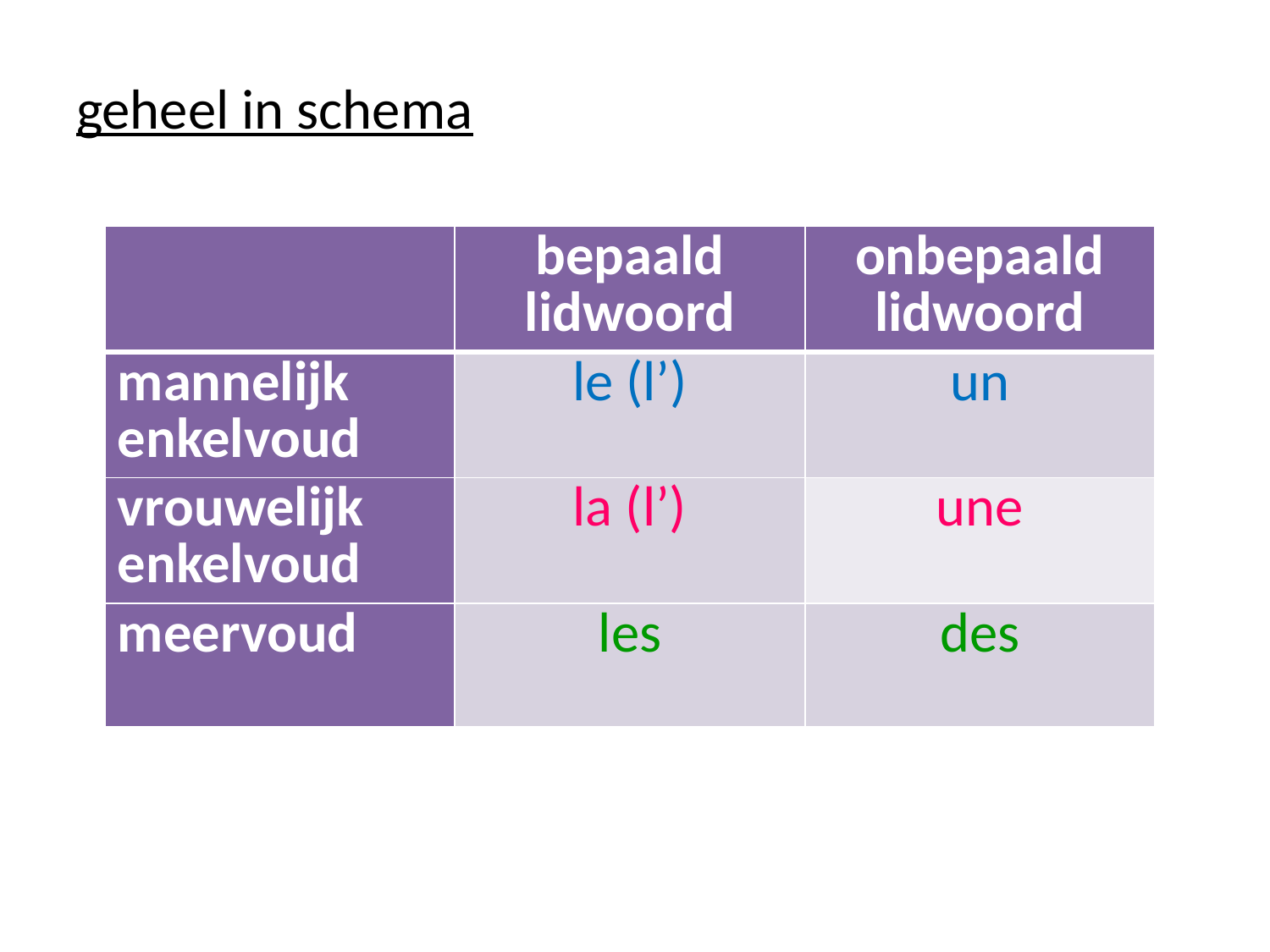

geheel in schema

|  | bepaald lidwoord | onbepaald lidwoord |
| --- | --- | --- |
| mannelijk enkelvoud | le (l’) | un |
| vrouwelijk enkelvoud | la (l’) | une |
| meervoud | les | des |